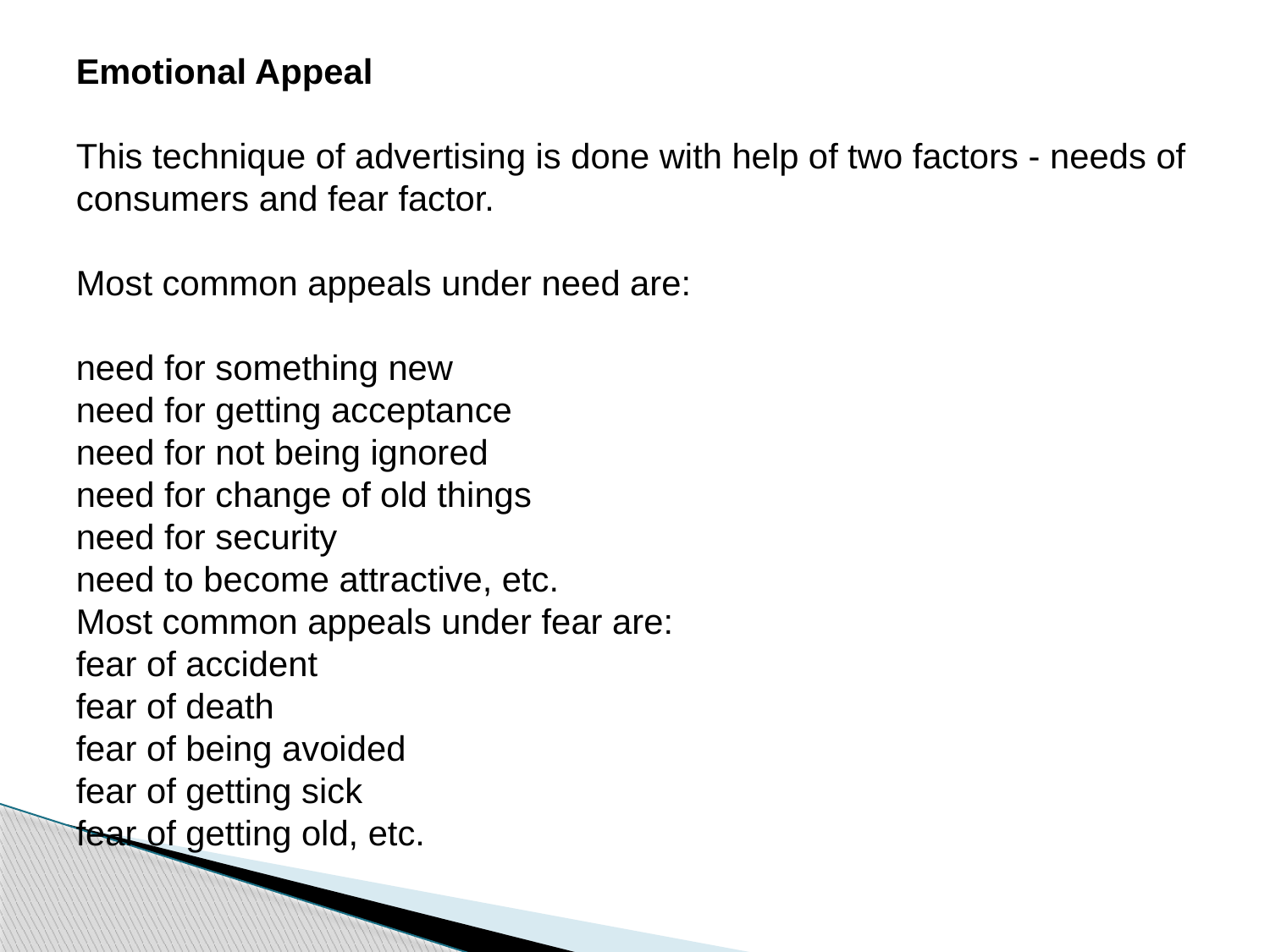

Emotional Appeal

This technique of advertising is done with help of two factors - needs of consumers and fear factor.

Most common appeals under need are:

need for something new
need for getting acceptance
need for not being ignored
need for change of old things
need for security
need to become attractive, etc.
Most common appeals under fear are:
fear of accident
fear of death
fear of being avoided
fear of getting sick
fear of getting old, etc.